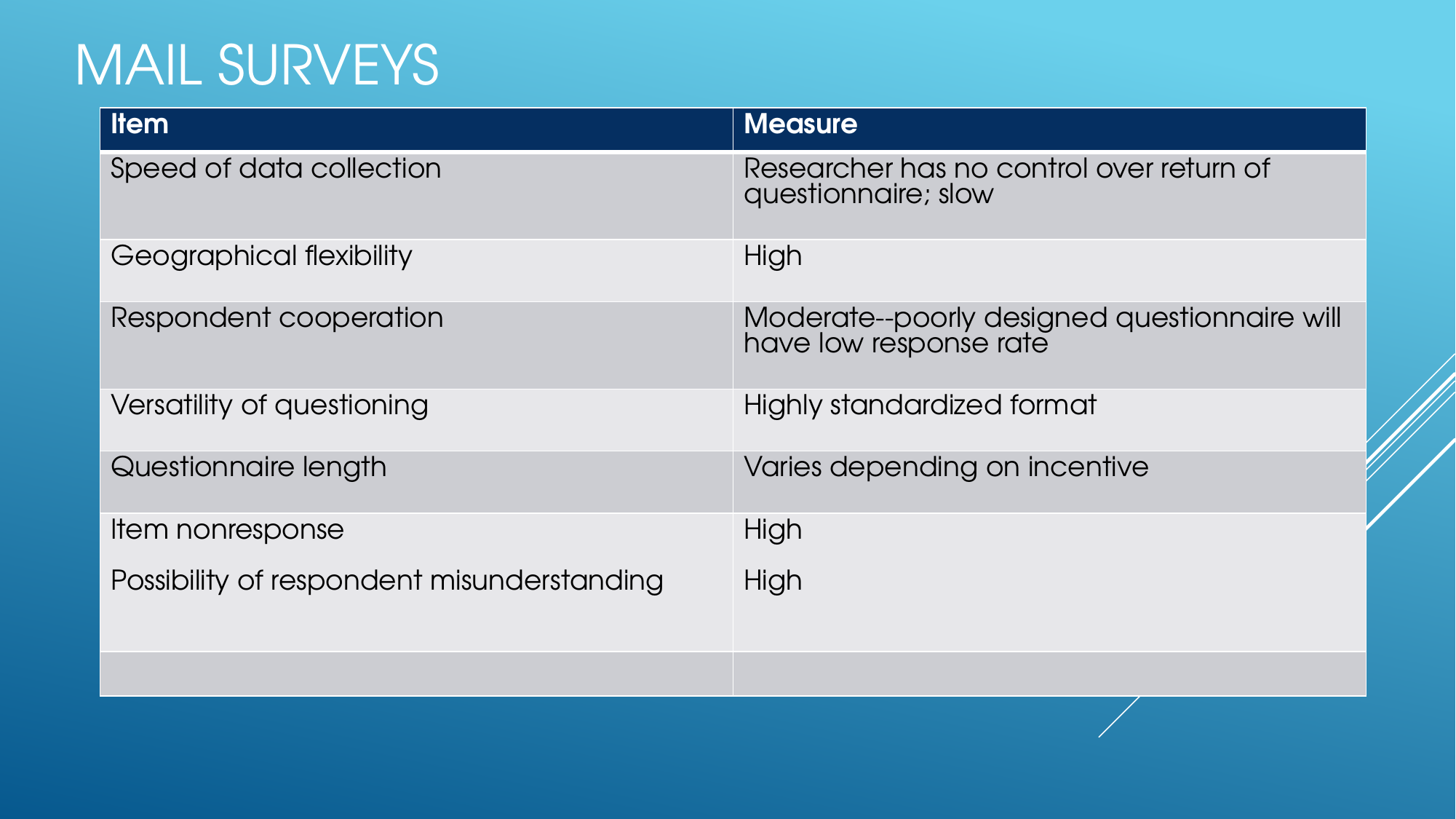

# Mail Surveys
| Item | Measure |
| --- | --- |
| Speed of data collection | Researcher has no control over return of questionnaire; slow |
| Geographical flexibility | High |
| Respondent cooperation | Moderate--poorly designed questionnaire will have low response rate |
| Versatility of questioning | Highly standardized format |
| Questionnaire length | Varies depending on incentive |
| Item nonresponse Possibility of respondent misunderstanding | High High |
|  |  |